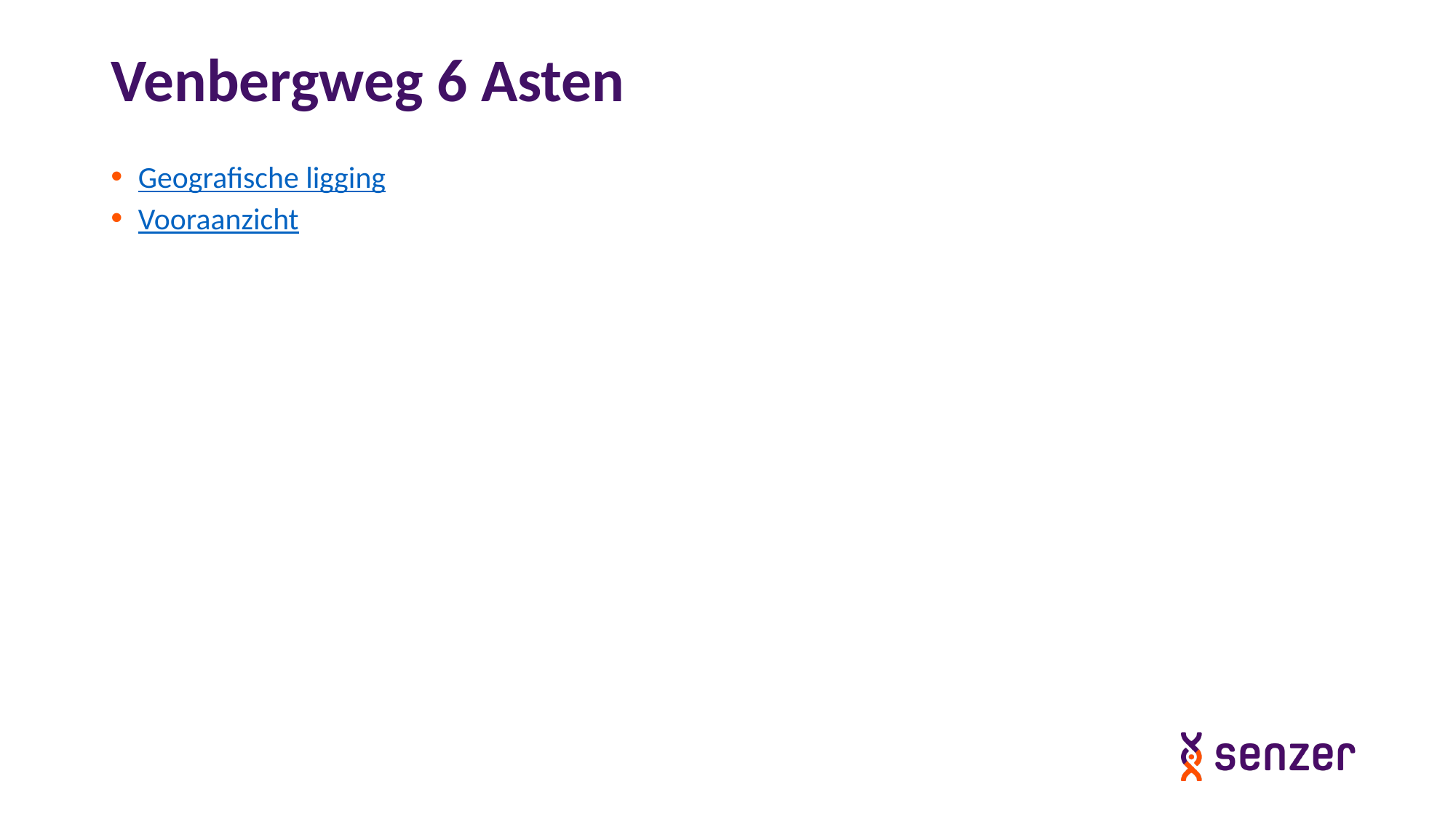

# Venbergweg 6 Asten
Geografische ligging
Vooraanzicht